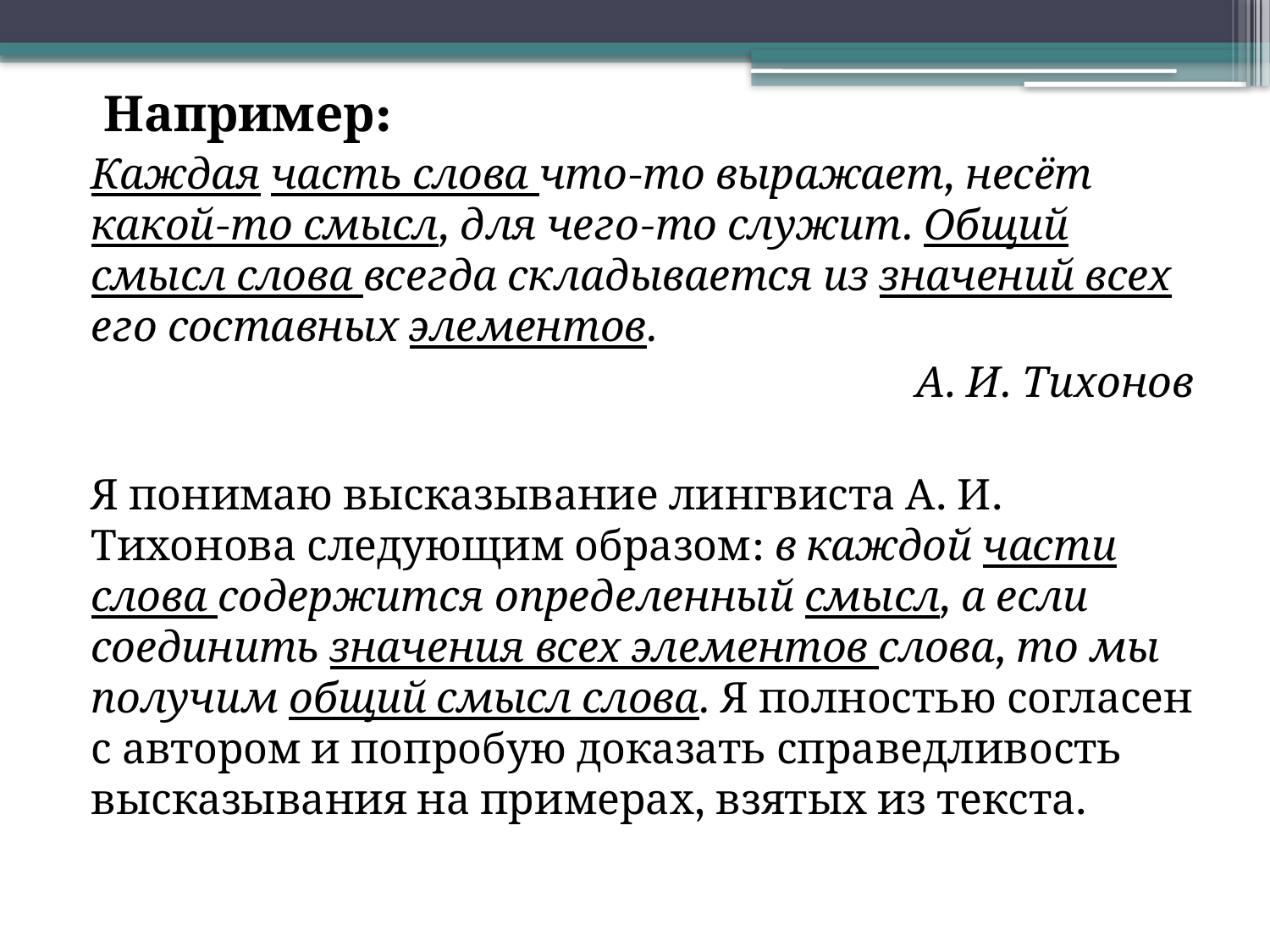

Например:
Каждая часть слова что-то выражает, несёт какой-то смысл, для чего-то служит. Общий смысл слова всегда складывается из значений всех его составных элементов.
А. И. Тихонов

Я понимаю высказывание лингвиста А. И. Тихонова следующим образом: в каждой части слова содержится определенный смысл, а если соединить значения всех элементов слова, то мы получим общий смысл слова. Я полностью согласен с автором и попробую доказать справедливость высказывания на примерах, взятых из текста.